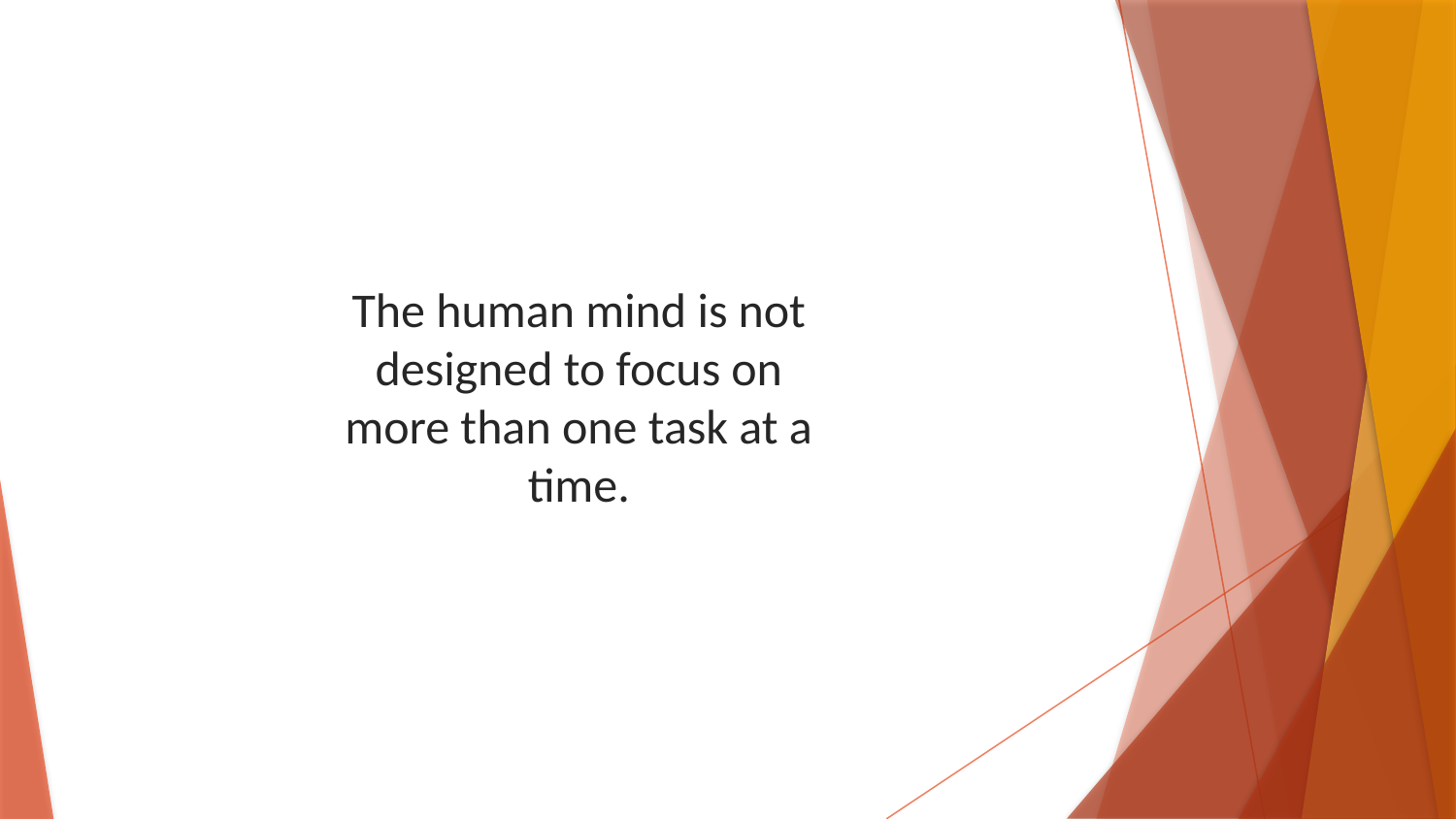

The human mind is not designed to focus on more than one task at a time.